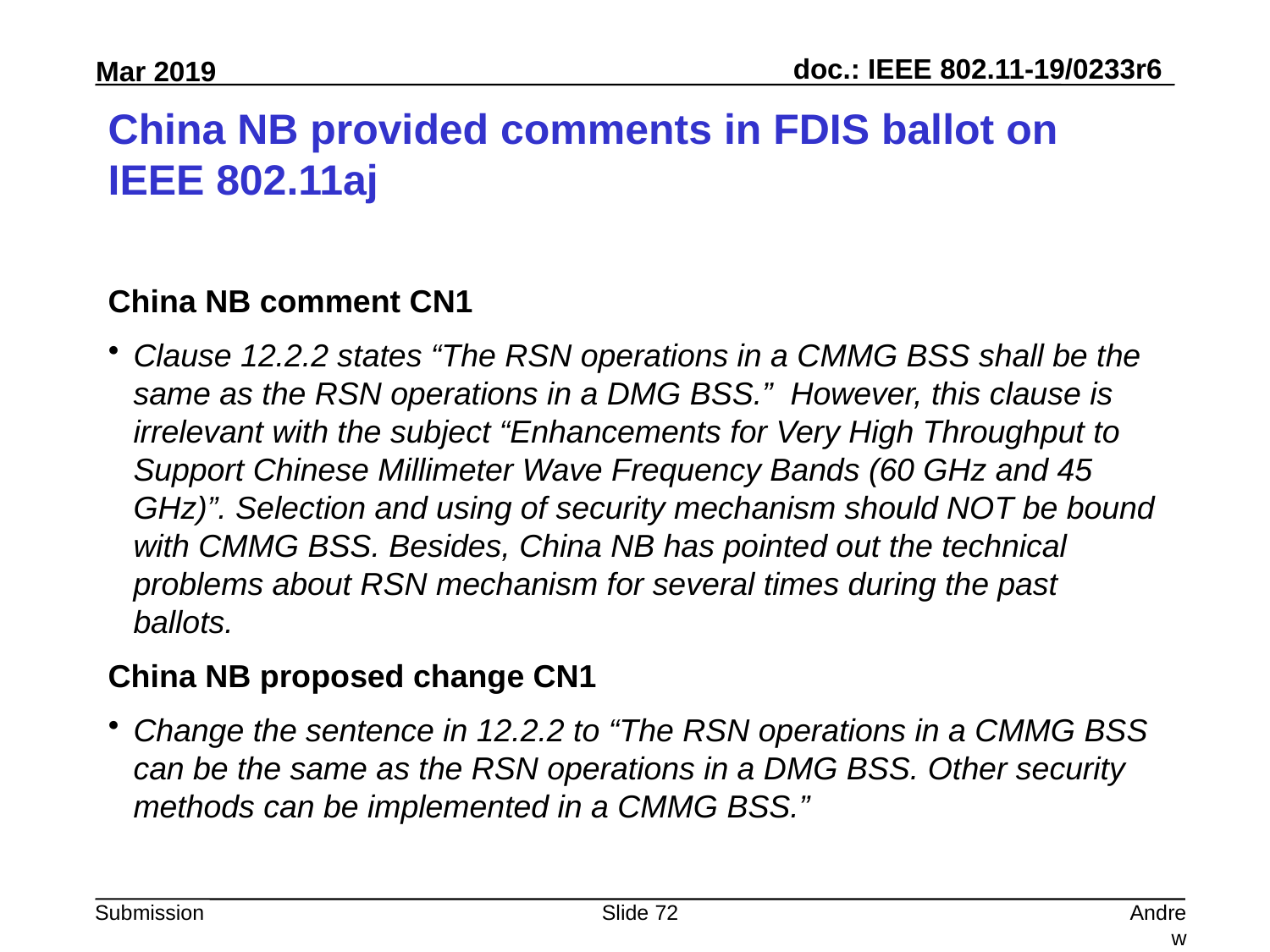

# China NB provided comments in FDIS ballot on IEEE 802.11aj
China NB comment CN1
Clause 12.2.2 states “The RSN operations in a CMMG BSS shall be the same as the RSN operations in a DMG BSS.”  However, this clause is irrelevant with the subject “Enhancements for Very High Throughput to Support Chinese Millimeter Wave Frequency Bands (60 GHz and 45 GHz)”. Selection and using of security mechanism should NOT be bound with CMMG BSS. Besides, China NB has pointed out the technical problems about RSN mechanism for several times during the past ballots.
China NB proposed change CN1
Change the sentence in 12.2.2 to “The RSN operations in a CMMG BSS can be the same as the RSN operations in a DMG BSS. Other security methods can be implemented in a CMMG BSS.”
Slide 72
Andrew Myles, Cisco